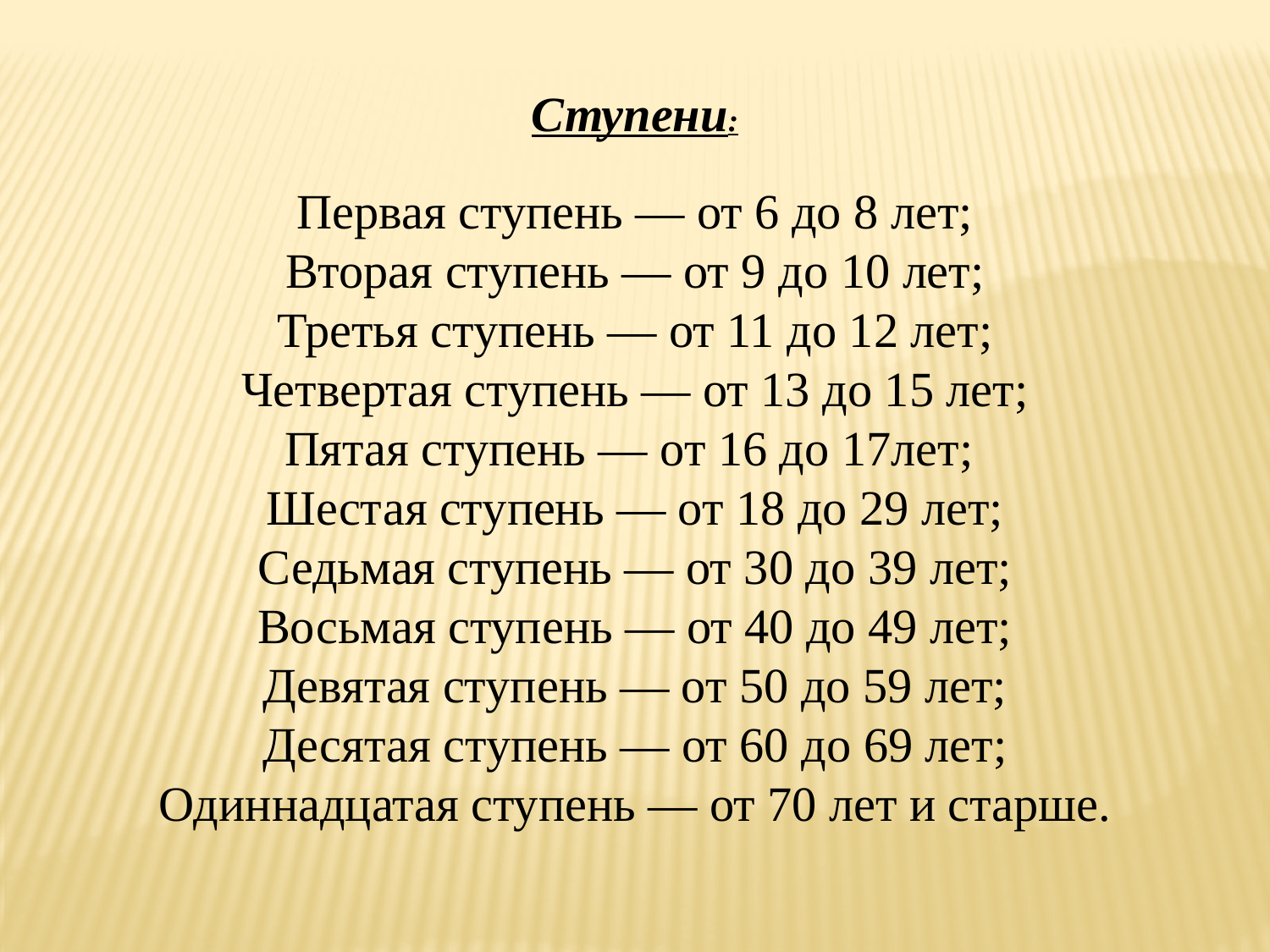

Ступени:

Первая ступень — от 6 до 8 лет;
Вторая ступень — от 9 до 10 лет;
Третья ступень — от 11 до 12 лет;
Четвертая ступень — от 13 до 15 лет;
Пятая ступень — от 16 до 17лет;
Шестая ступень — от 18 до 29 лет;
Седьмая ступень — от 30 до 39 лет;
Восьмая ступень — от 40 до 49 лет;
Девятая ступень — от 50 до 59 лет;
Десятая ступень — от 60 до 69 лет;
Одиннадцатая ступень — от 70 лет и старше.